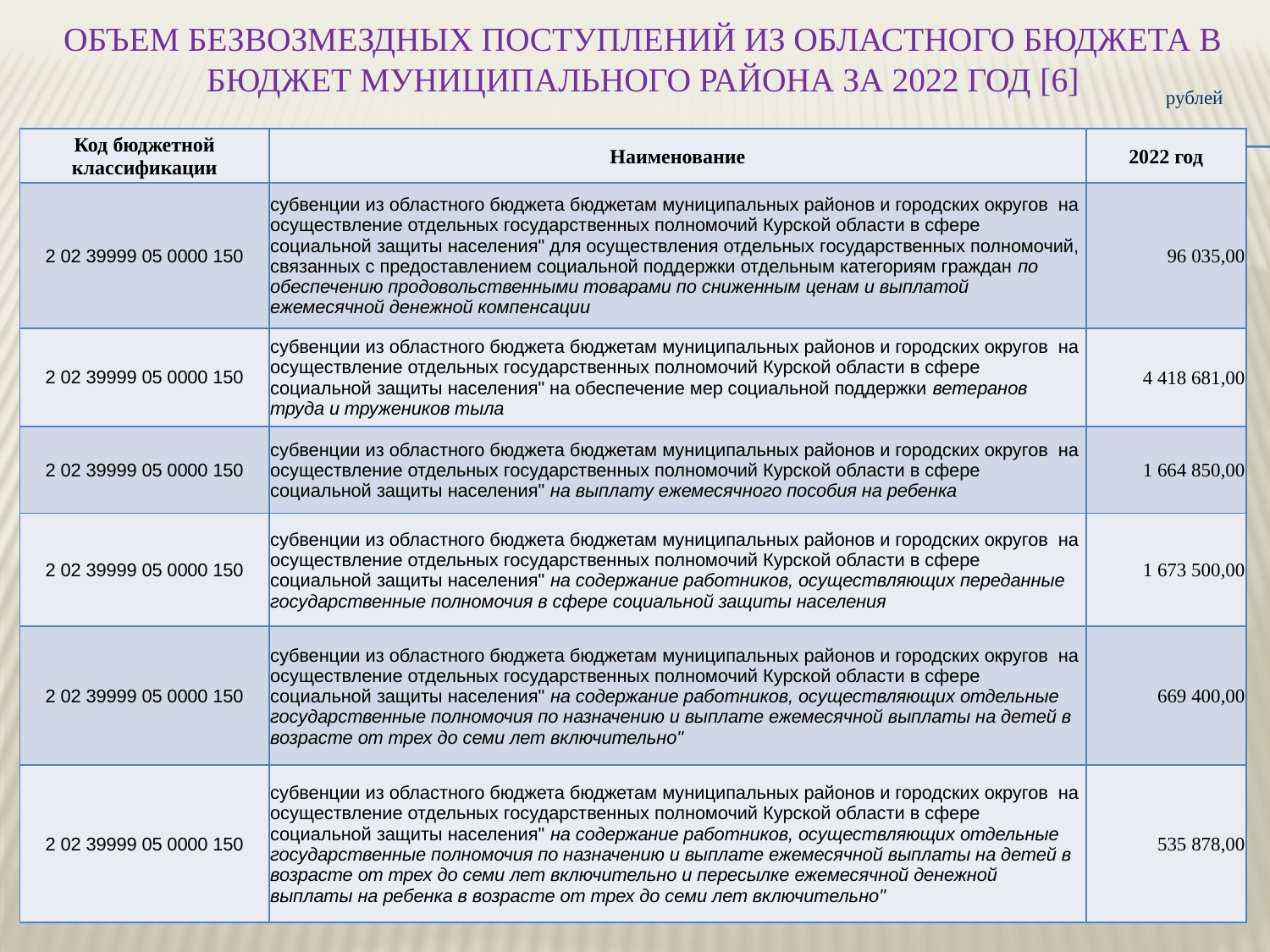

# ОБЪЕМ БЕЗВОЗМЕЗДНЫХ ПОСТУПЛЕНИЙ ИЗ ОБЛАСТНОГО БЮДЖЕТА В БЮДЖЕТ МУНИЦИПАЛЬНОГО РАЙОНА ЗА 2022 ГОД [6]
рублей
| Код бюджетной классификации | Наименование | 2022 год |
| --- | --- | --- |
| 2 02 39999 05 0000 150 | субвенции из областного бюджета бюджетам муниципальных районов и городских округов на осуществление отдельных государственных полномочий Курской области в сфере социальной защиты населения" для осуществления отдельных государственных полномочий, связанных с предоставлением социальной поддержки отдельным категориям граждан по обеспечению продовольственными товарами по сниженным ценам и выплатой ежемесячной денежной компенсации | 96 035,00 |
| 2 02 39999 05 0000 150 | субвенции из областного бюджета бюджетам муниципальных районов и городских округов на осуществление отдельных государственных полномочий Курской области в сфере социальной защиты населения" на обеспечение мер социальной поддержки ветеранов труда и тружеников тыла | 4 418 681,00 |
| 2 02 39999 05 0000 150 | субвенции из областного бюджета бюджетам муниципальных районов и городских округов на осуществление отдельных государственных полномочий Курской области в сфере социальной защиты населения" на выплату ежемесячного пособия на ребенка | 1 664 850,00 |
| 2 02 39999 05 0000 150 | субвенции из областного бюджета бюджетам муниципальных районов и городских округов на осуществление отдельных государственных полномочий Курской области в сфере социальной защиты населения" на содержание работников, осуществляющих переданные государственные полномочия в сфере социальной защиты населения | 1 673 500,00 |
| 2 02 39999 05 0000 150 | субвенции из областного бюджета бюджетам муниципальных районов и городских округов на осуществление отдельных государственных полномочий Курской области в сфере социальной защиты населения" на содержание работников, осуществляющих отдельные государственные полномочия по назначению и выплате ежемесячной выплаты на детей в возрасте от трех до семи лет включительно" | 669 400,00 |
| 2 02 39999 05 0000 150 | субвенции из областного бюджета бюджетам муниципальных районов и городских округов на осуществление отдельных государственных полномочий Курской области в сфере социальной защиты населения" на содержание работников, осуществляющих отдельные государственные полномочия по назначению и выплате ежемесячной выплаты на детей в возрасте от трех до семи лет включительно и пересылке ежемесячной денежной выплаты на ребенка в возрасте от трех до семи лет включительно" | 535 878,00 |